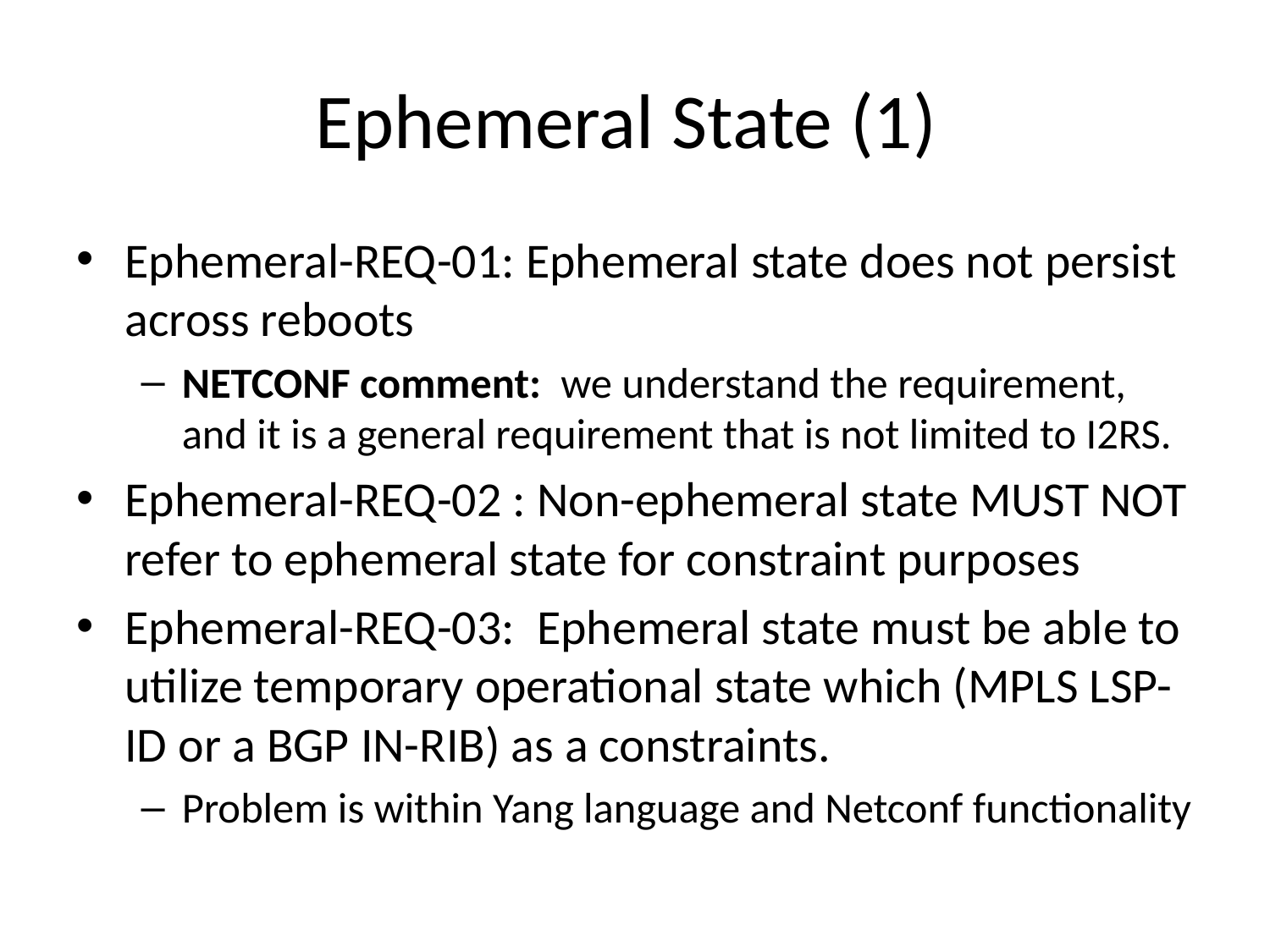

# Ephemeral State (1)
Ephemeral-REQ-01: Ephemeral state does not persist across reboots
NETCONF comment:  we understand the requirement, and it is a general requirement that is not limited to I2RS.
Ephemeral-REQ-02 : Non-ephemeral state MUST NOT refer to ephemeral state for constraint purposes
Ephemeral-REQ-03:  Ephemeral state must be able to utilize temporary operational state which (MPLS LSP-ID or a BGP IN-RIB) as a constraints.
Problem is within Yang language and Netconf functionality